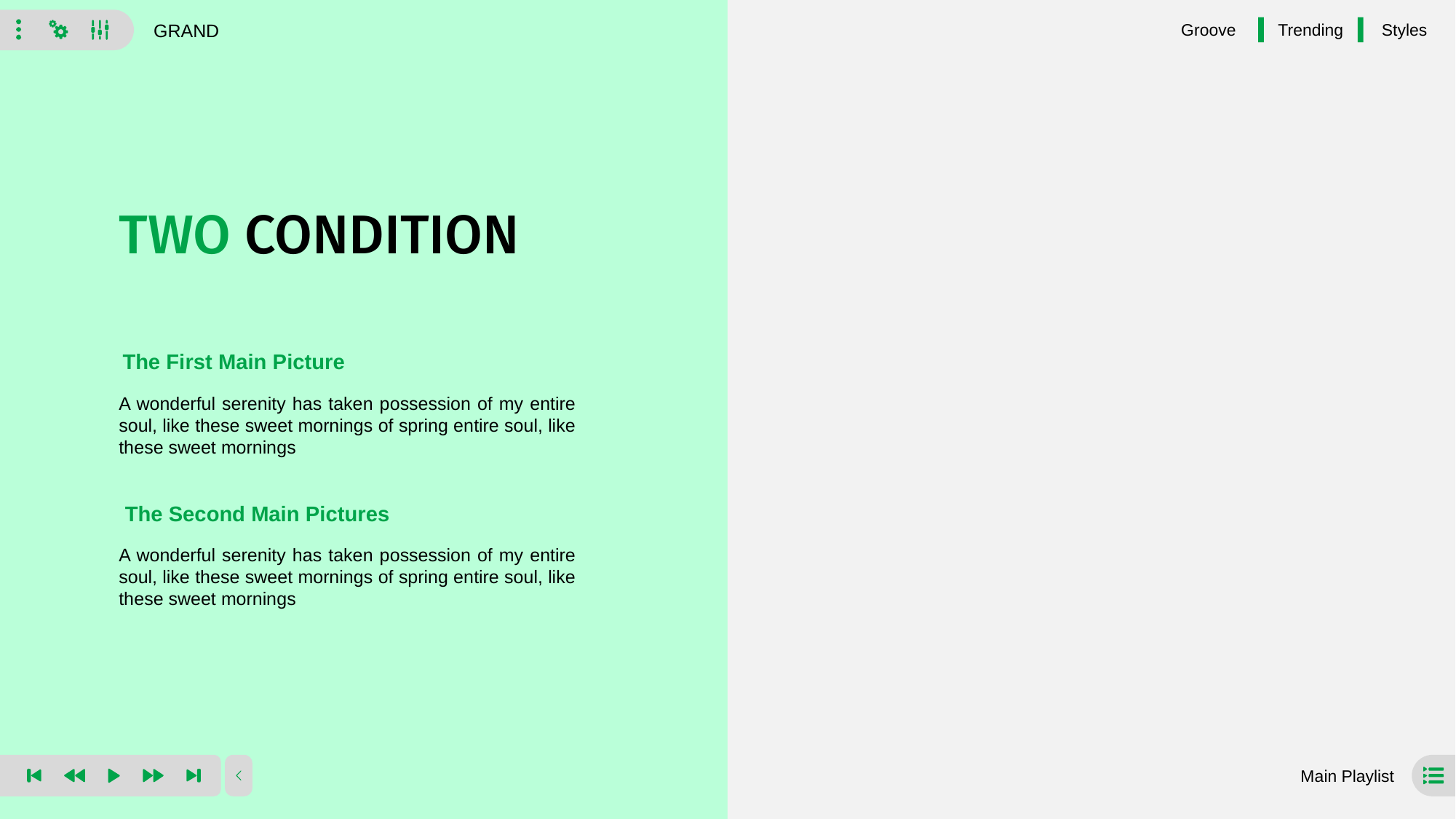

GRAND
Groove
Trending
Styles

TWO CONDITION
The First Main Picture
A wonderful serenity has taken possession of my entire soul, like these sweet mornings of spring entire soul, like these sweet mornings
The Second Main Pictures
A wonderful serenity has taken possession of my entire soul, like these sweet mornings of spring entire soul, like these sweet mornings

Main Playlist